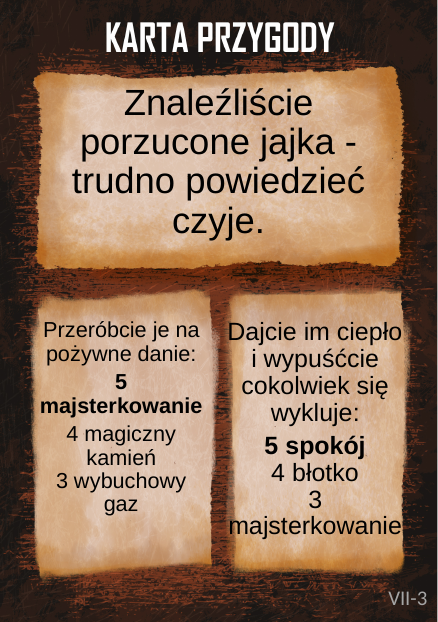

# Znaleźliście porzucone jajka - trudno powiedzieć czyje.
Przeróbcie je na pożywne danie:
5 majsterkowanie
4 magiczny kamień
3 wybuchowy gaz
Dajcie im ciepło
i wypuśćcie cokolwiek się wykluje:
5 spokój
4 błotko
3 majsterkowanie
VII-3